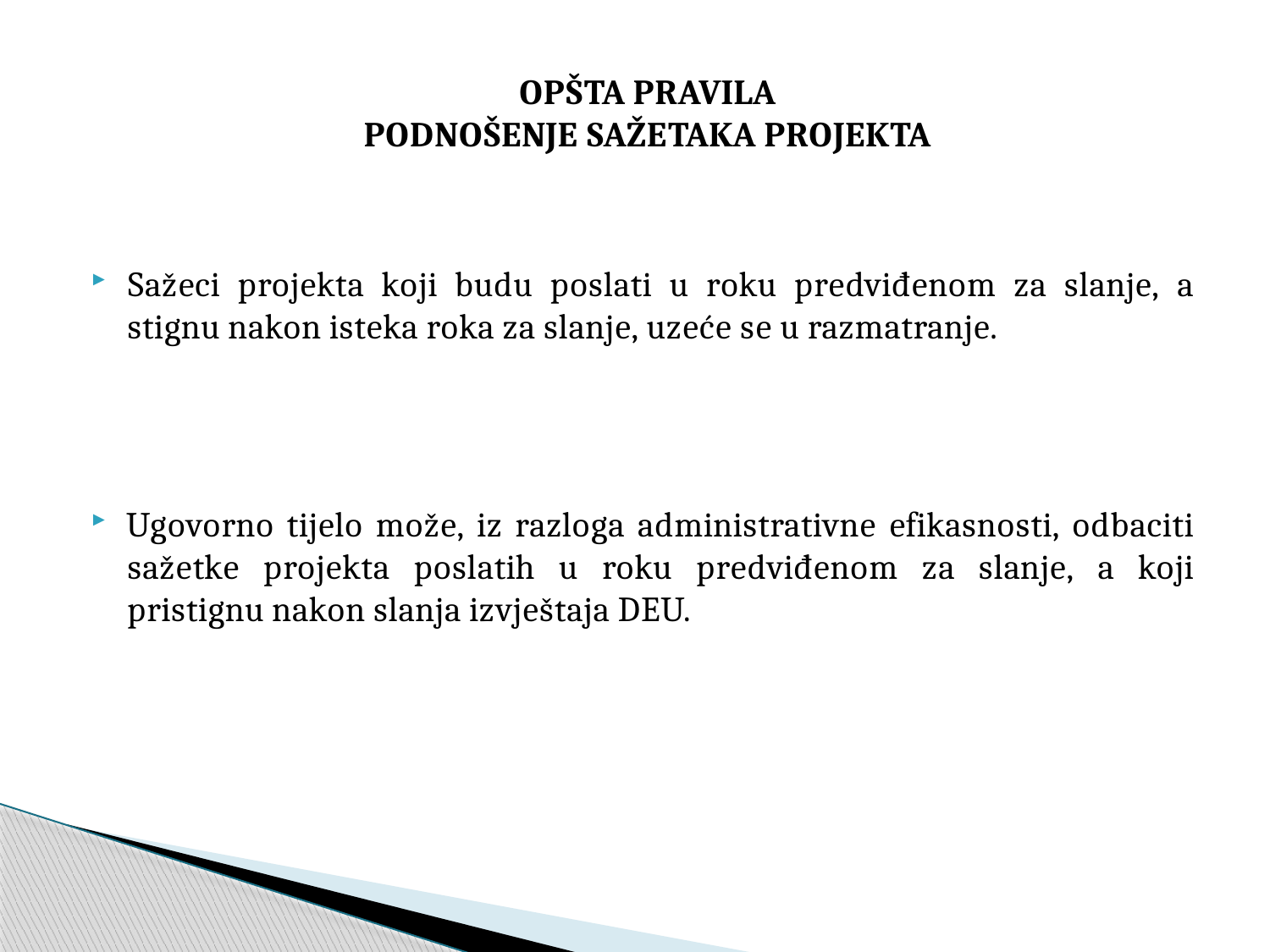

OPŠTA PRAVILA
PODNOŠENJE SAŽETAKA PROJEKTA

Sažeci projekta koji budu poslati u roku predviđenom za slanje, a stignu nakon isteka roka za slanje, uzeće se u razmatranje.

Ugovorno tijelo može, iz razloga administrativne efikasnosti, odbaciti sažetke projekta poslatih u roku predviđenom za slanje, a koji pristignu nakon slanja izvještaja DEU.